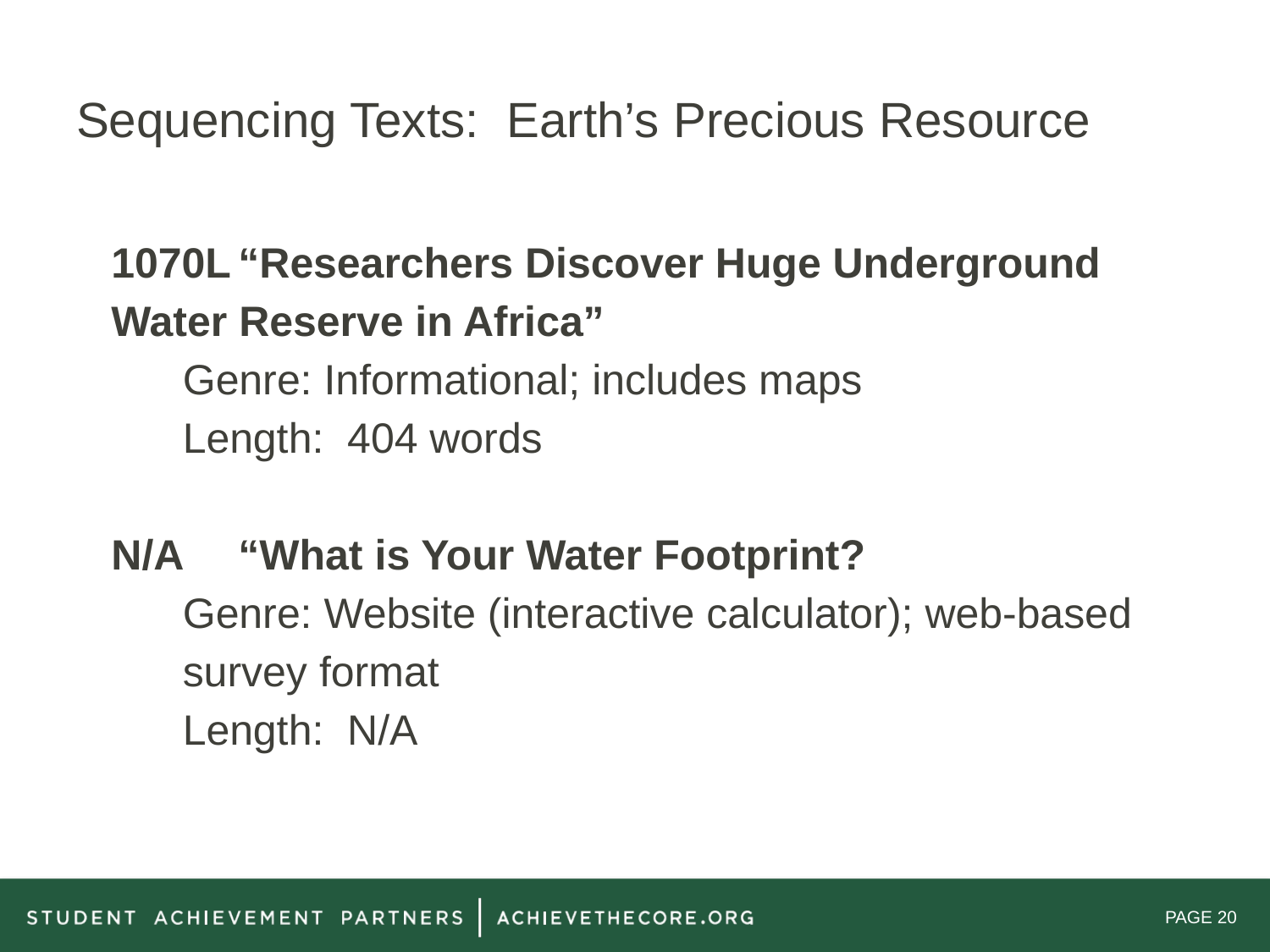

# Sequencing Texts:  Earth’s Precious Resource
1070L	“Researchers Discover Huge Underground Water Reserve in Africa”
Genre: Informational; includes maps
Length:  404 words

N/A	“What is Your Water Footprint?
Genre: Website (interactive calculator); web-based survey format
Length:  N/A